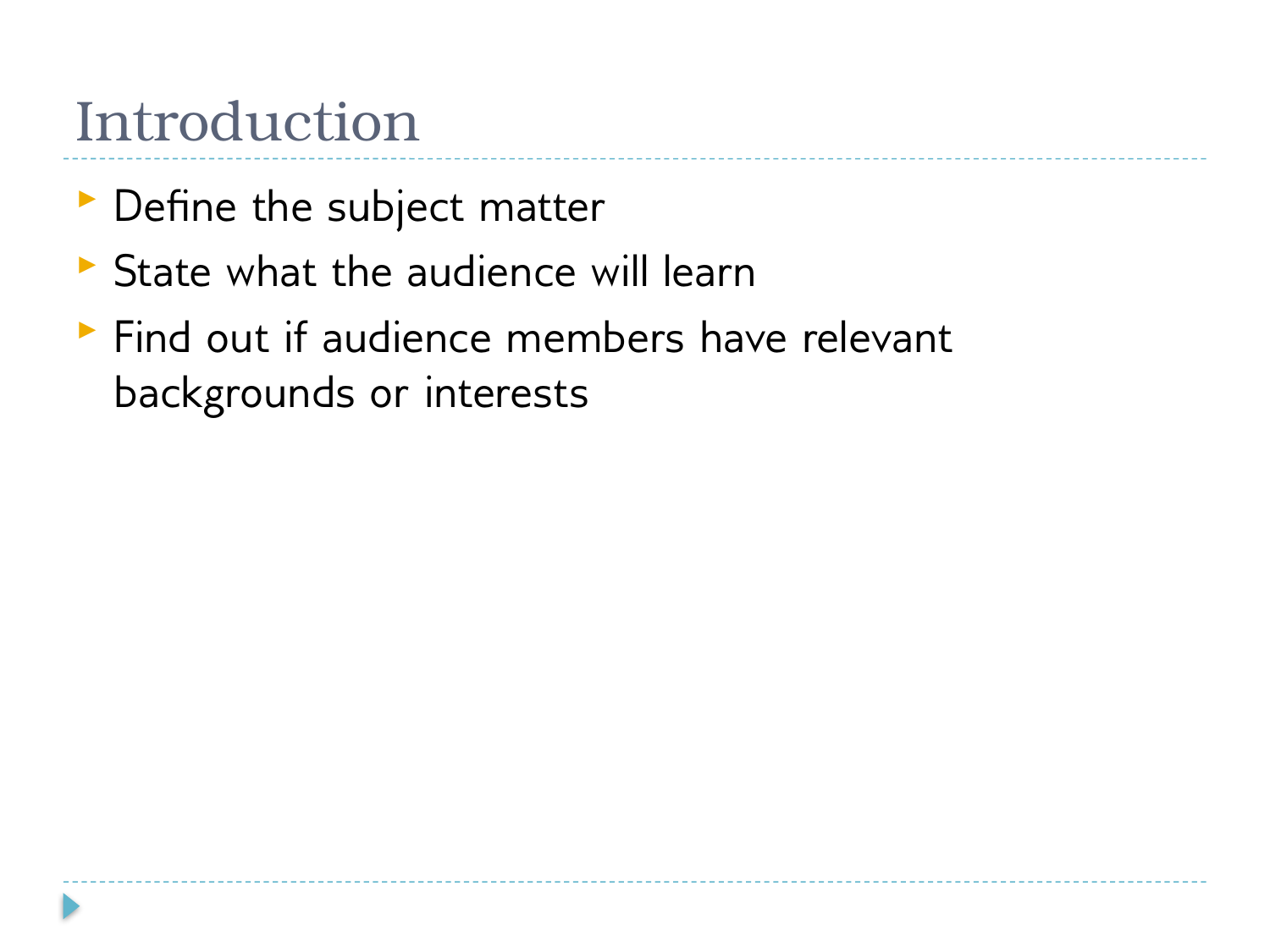

# Introduction
Define the subject matter
State what the audience will learn
Find out if audience members have relevant backgrounds or interests